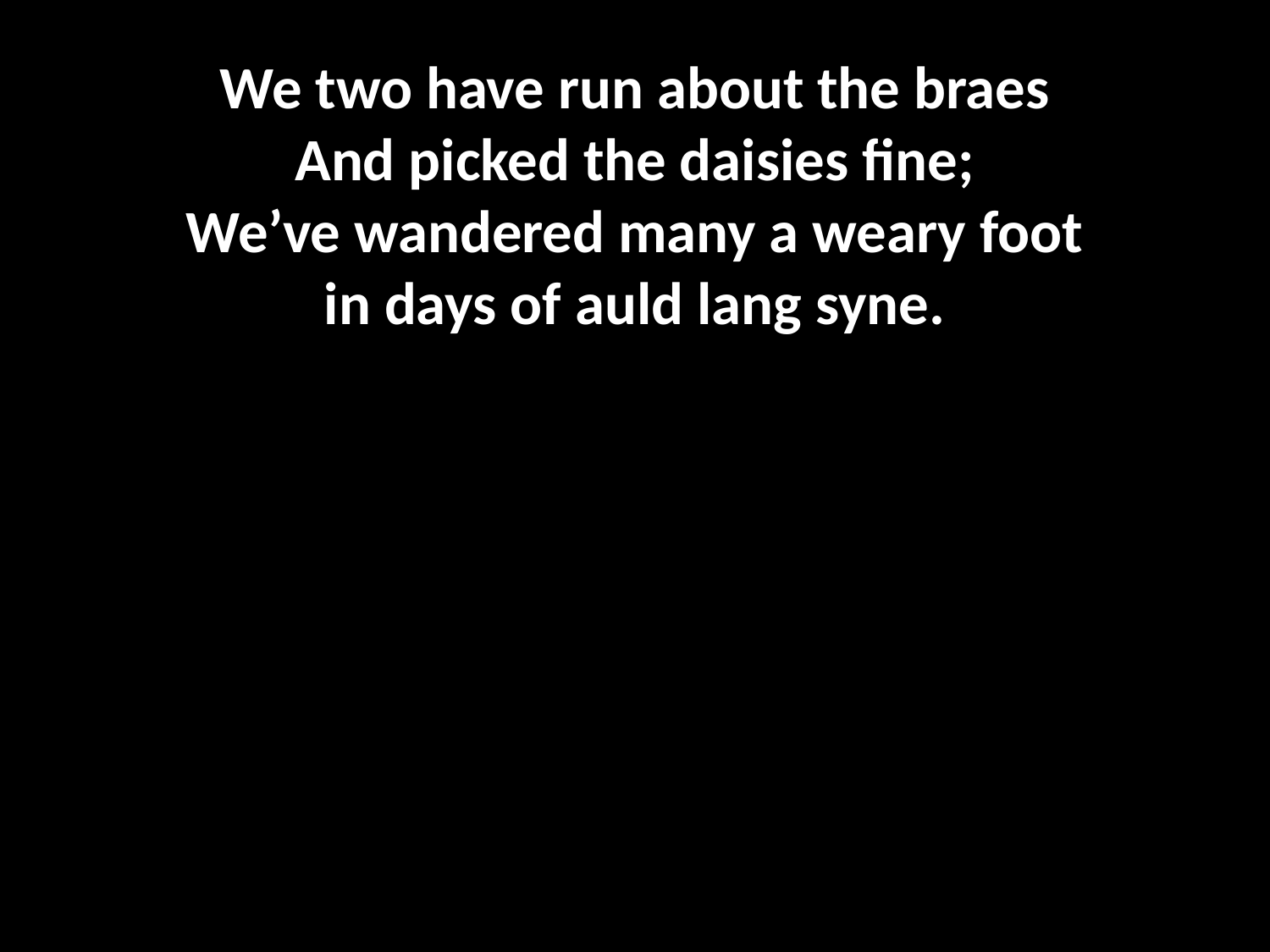

# We two have run about the braes And picked the daisies fine; We’ve wandered many a weary foot in days of auld lang syne.